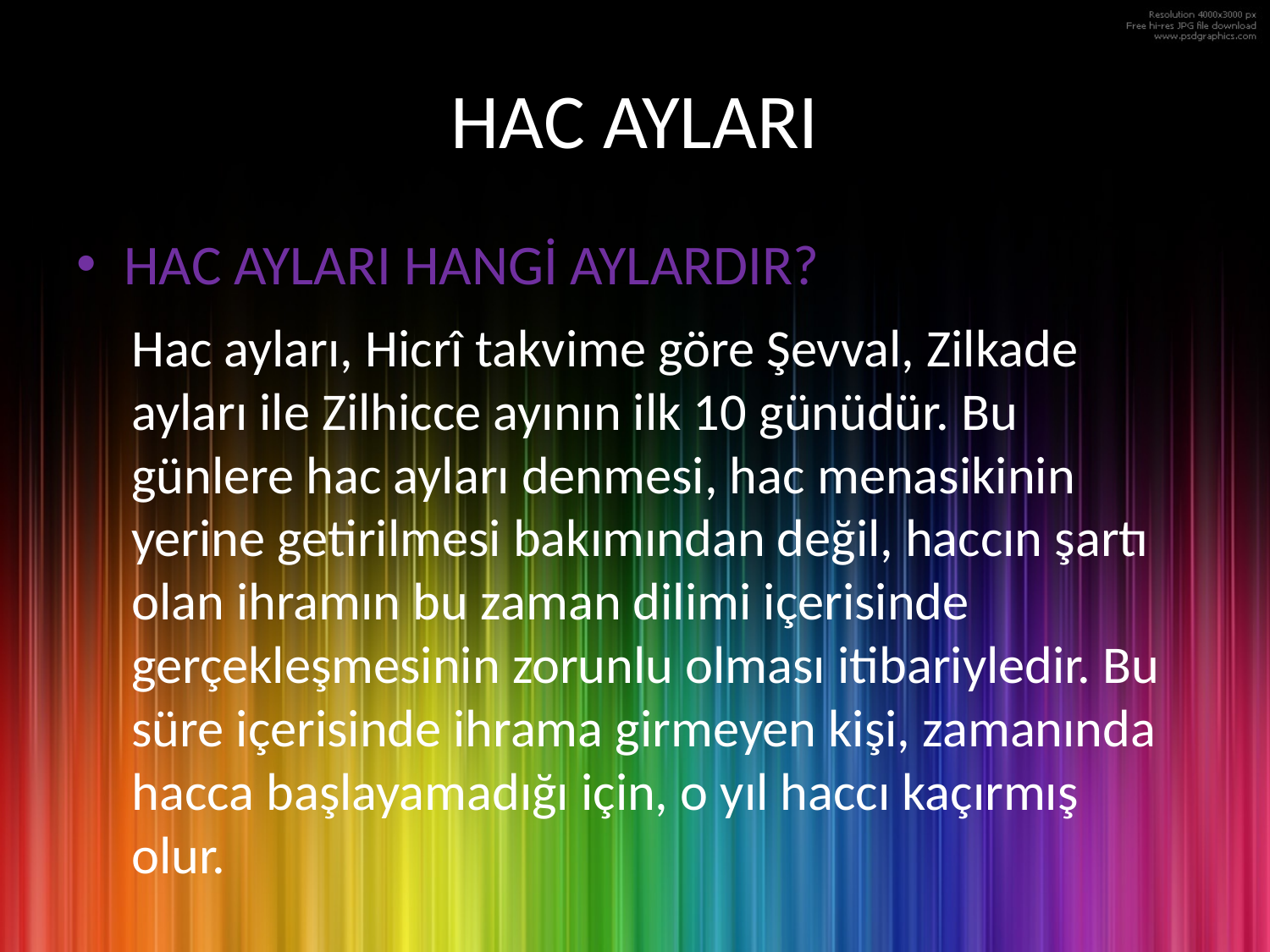

# HAC AYLARI
HAC AYLARI HANGİ AYLARDIR?
Hac ayları, Hicrî takvime göre Şevval, Zilkade ayları ile Zilhicce ayının ilk 10 günüdür. Bu günlere hac ayları denmesi, hac menasikinin yerine getirilmesi bakımından değil, haccın şartı olan ihramın bu zaman dilimi içerisinde gerçekleşmesinin zorunlu olması itibariyledir. Bu süre içerisinde ihrama girmeyen kişi, zamanında hacca başlayamadığı için, o yıl haccı kaçırmış olur.